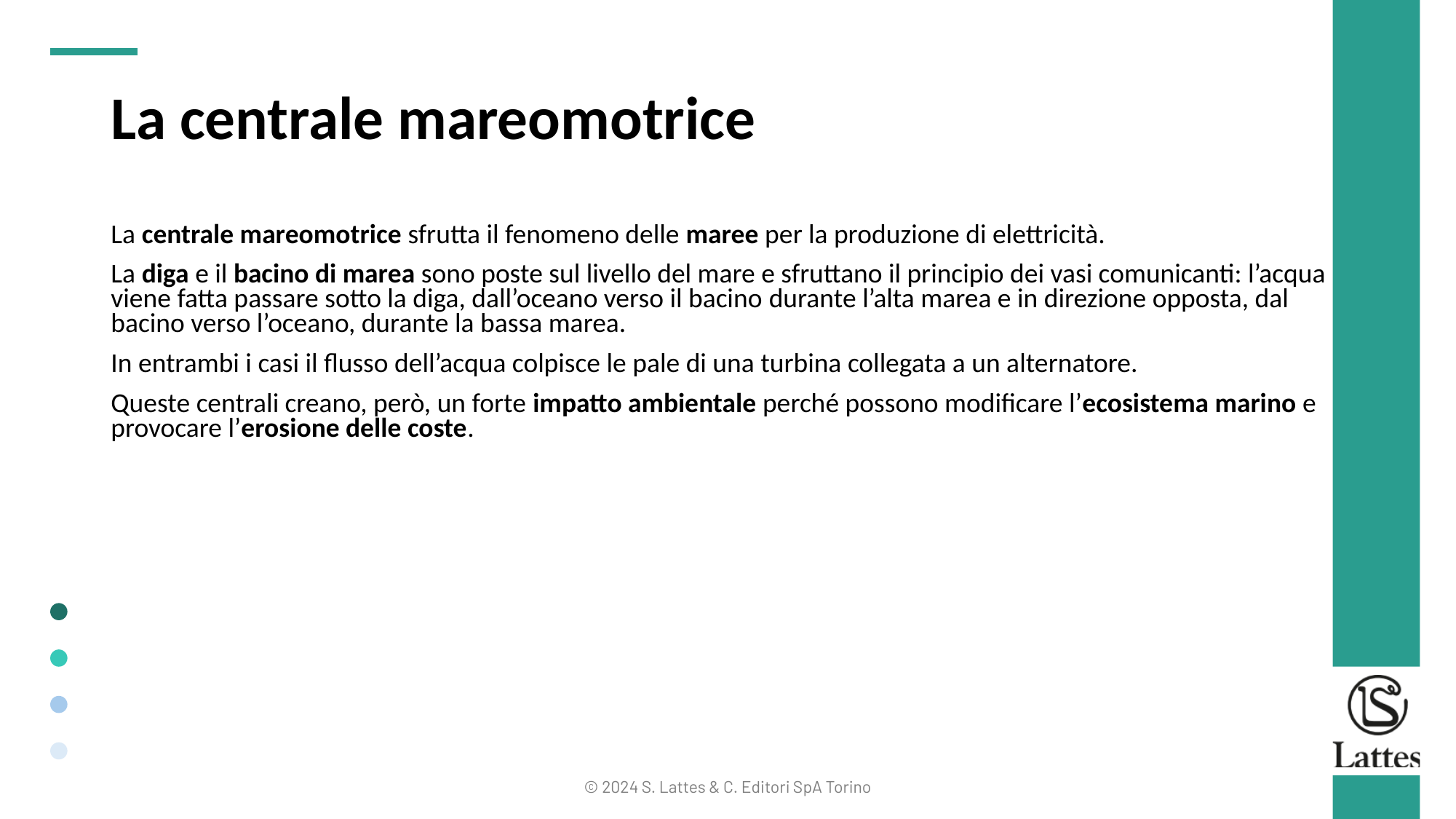

La centrale mareomotrice
La centrale mareomotrice sfrutta il fenomeno delle maree per la produzione di elettricità.
La diga e il bacino di marea sono poste sul livello del mare e sfruttano il principio dei vasi comunicanti: l’acqua  viene fatta passare sotto la diga, dall’oceano verso il bacino durante l’alta marea e in direzione opposta, dal bacino verso l’oceano, durante la bassa marea.
In entrambi i casi il flusso dell’acqua colpisce le pale di una turbina collegata a un alternatore.
Queste centrali creano, però, un forte impatto ambientale perché possono modificare l’ecosistema marino e provocare l’erosione delle coste.